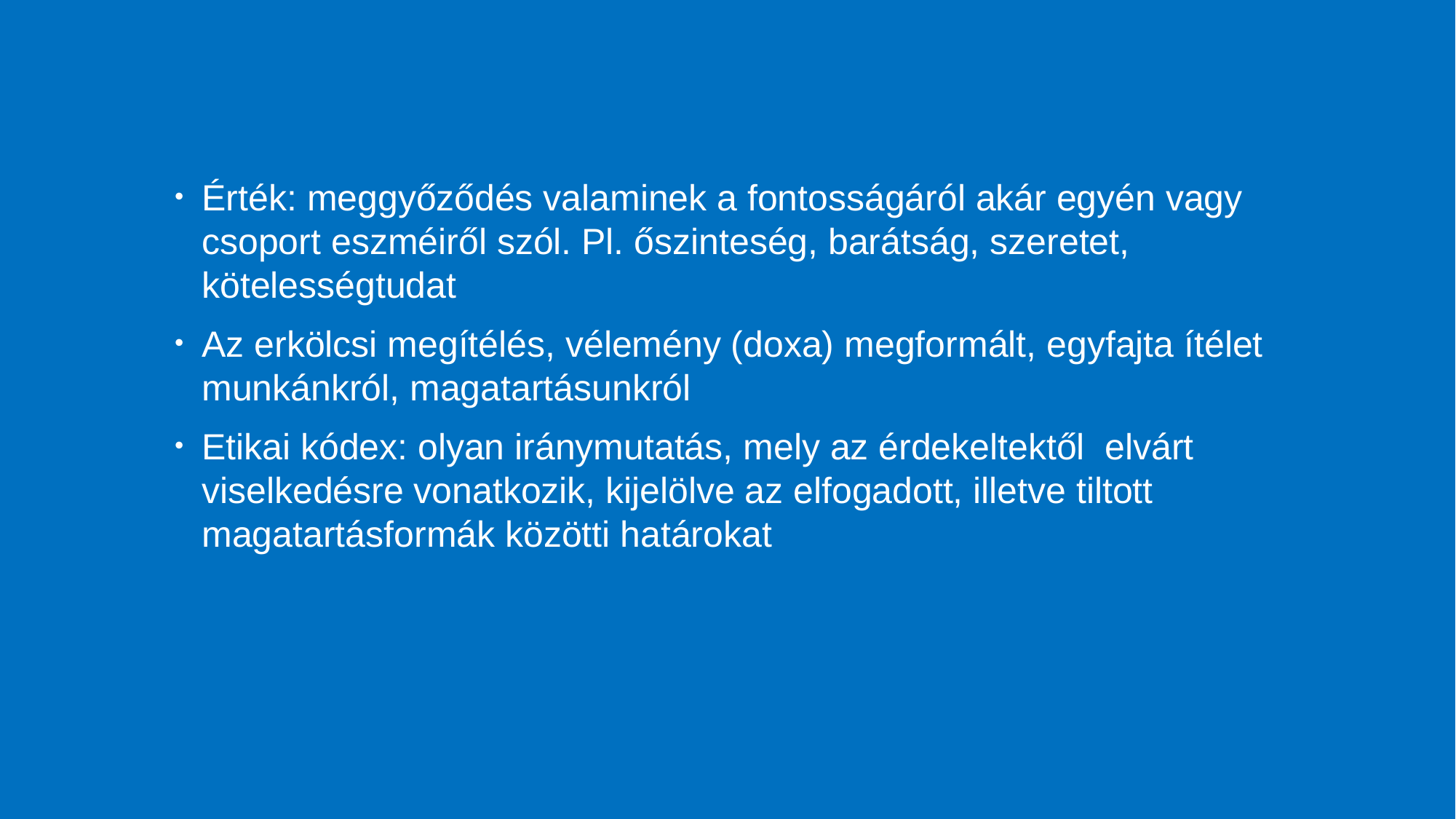

Érték: meggyőződés valaminek a fontosságáról akár egyén vagy csoport eszméiről szól. Pl. őszinteség, barátság, szeretet, kötelességtudat
Az erkölcsi megítélés, vélemény (doxa) megformált, egyfajta ítélet munkánkról, magatartásunkról
Etikai kódex: olyan iránymutatás, mely az érdekeltektől  elvárt viselkedésre vonatkozik, kijelölve az elfogadott, illetve tiltott magatartásformák közötti határokat